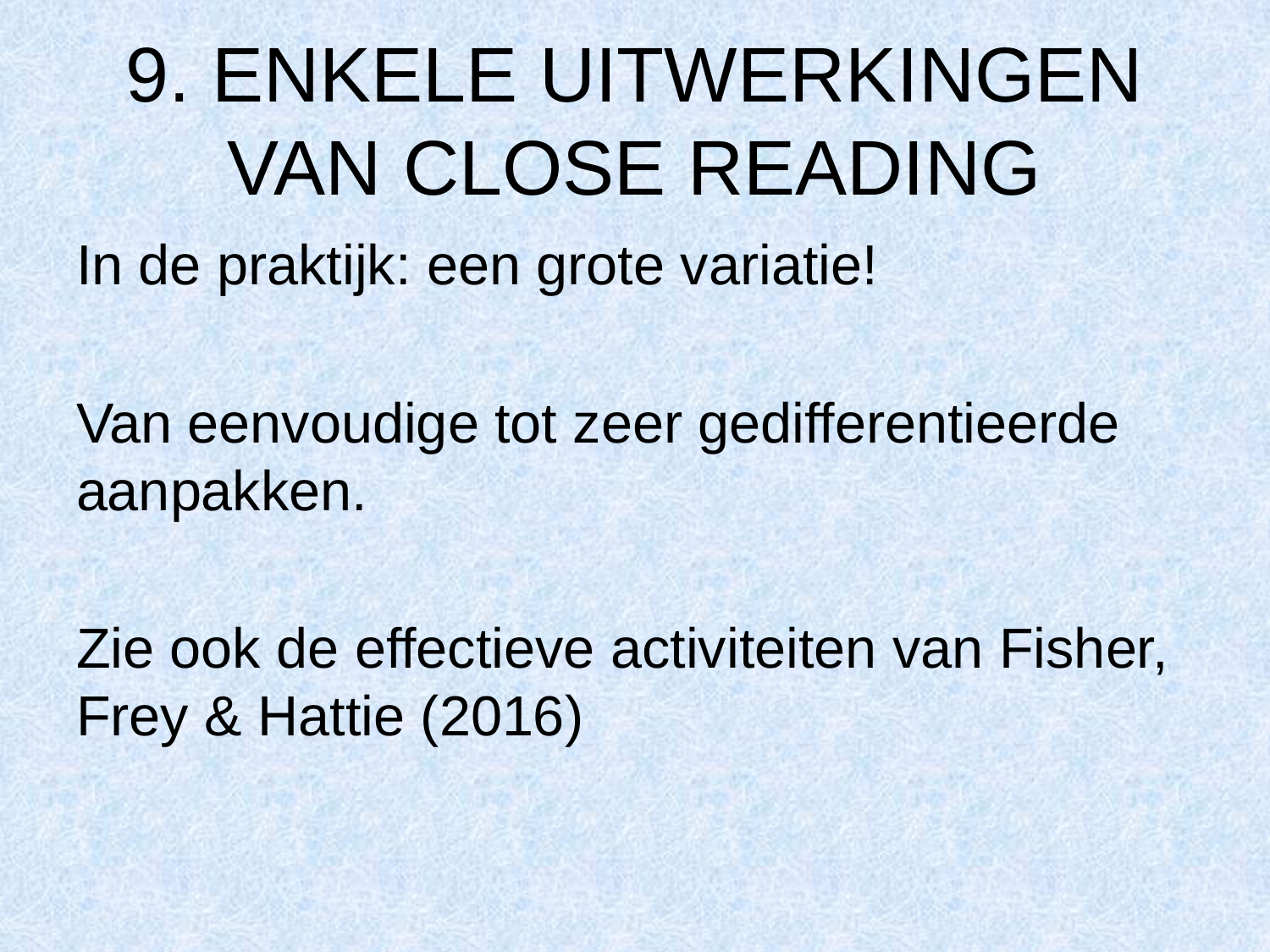

# 9. ENKELE UITWERKINGEN VAN CLOSE READING
In de praktijk: een grote variatie!

Van eenvoudige tot zeer gedifferentieerde aanpakken.

Zie ook de effectieve activiteiten van Fisher, Frey & Hattie (2016)